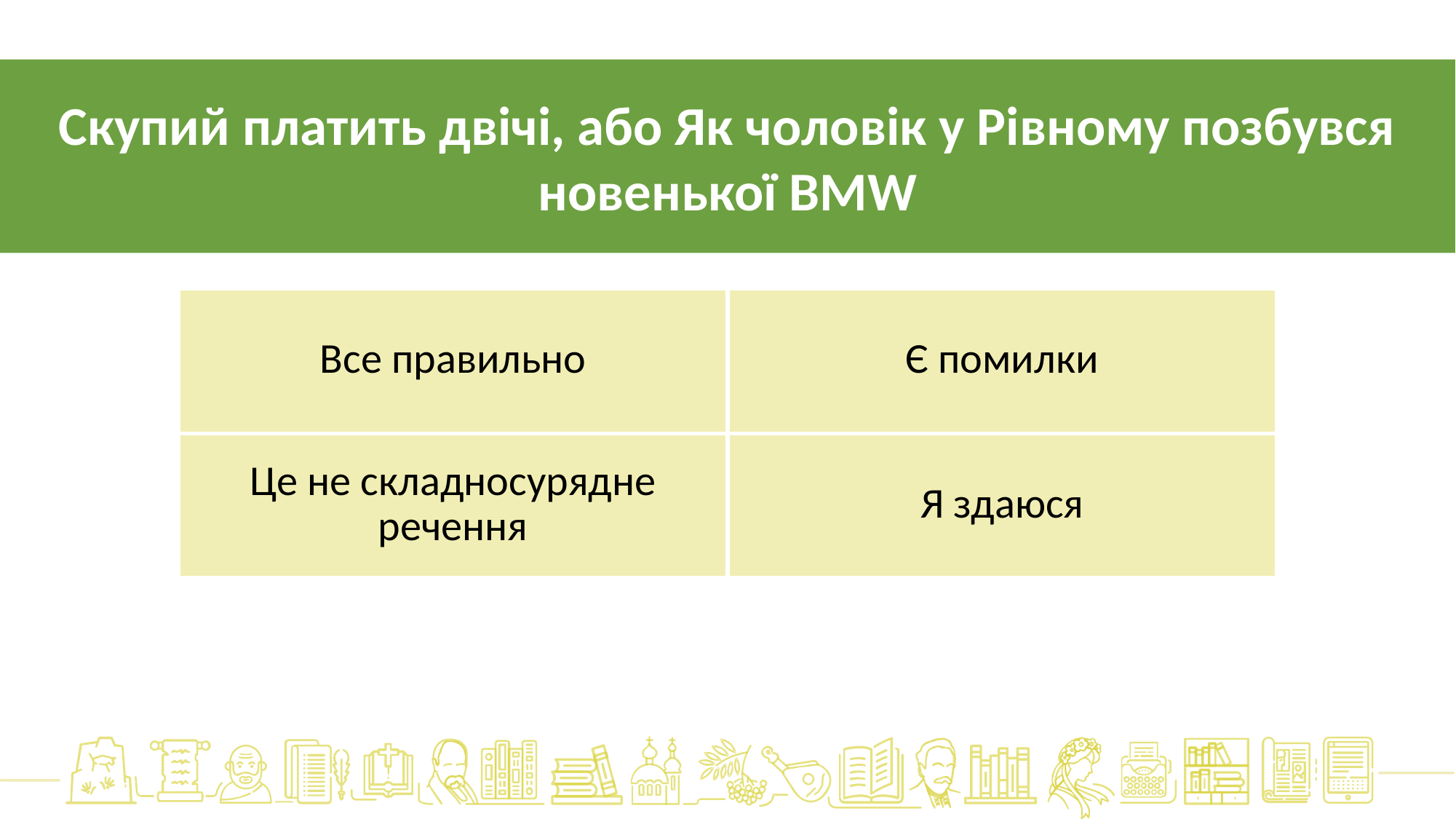

Скупий платить двічі, або Як чоловік у Рівному позбувся новенької BMW
| Все правильно | Є помилки |
| --- | --- |
| Це не складносурядне речення | Я здаюся |